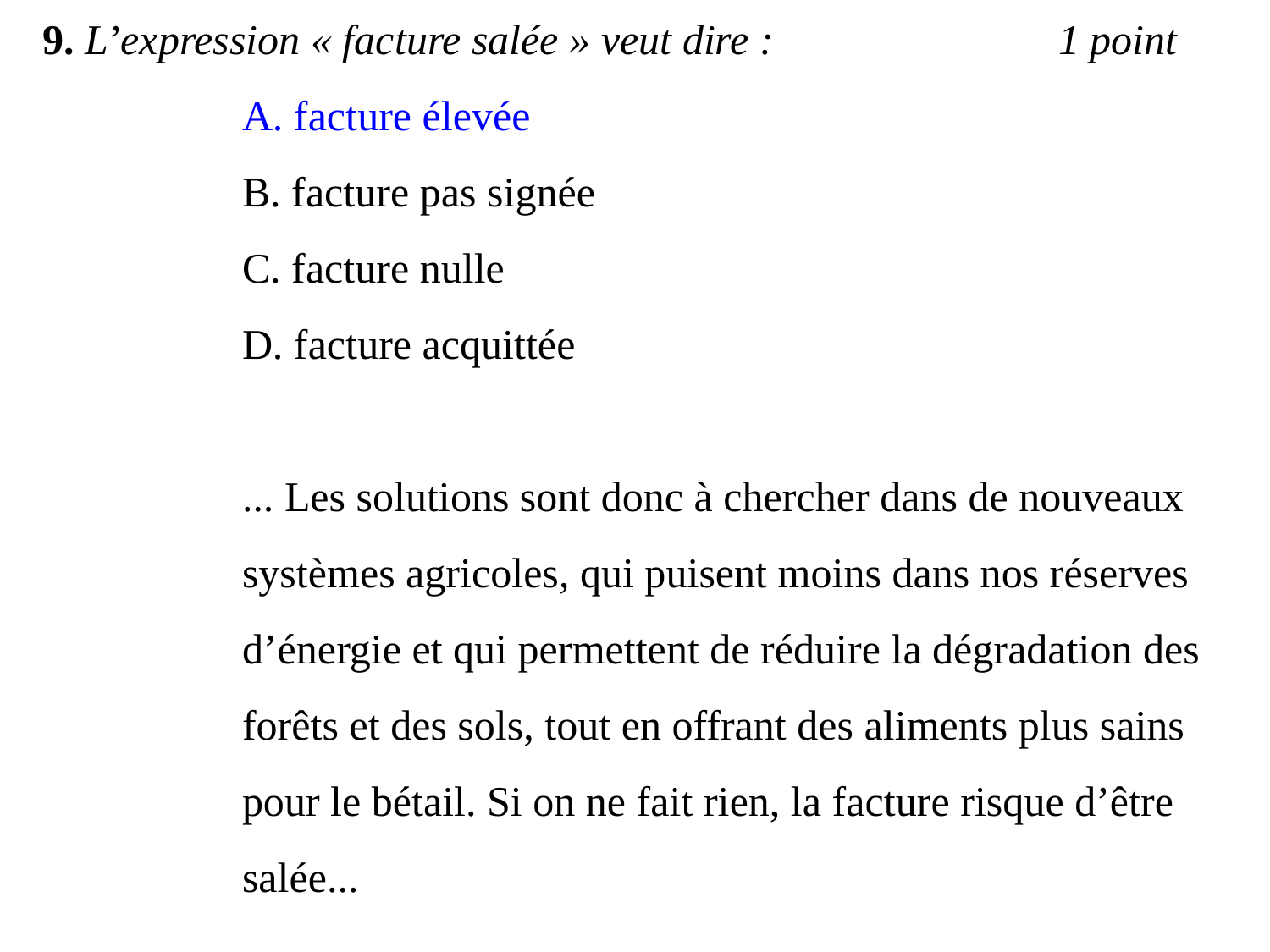

9. L’expression « facture salée » veut dire :			1 point
A. facture élevée
B. facture pas signée
C. facture nulle
D. facture acquittée

... Les solutions sont donc à chercher dans de nouveaux systèmes agricoles, qui puisent moins dans nos réserves d’énergie et qui permettent de réduire la dégradation des forêts et des sols, tout en offrant des aliments plus sains pour le bétail. Si on ne fait rien, la facture risque d’être salée...